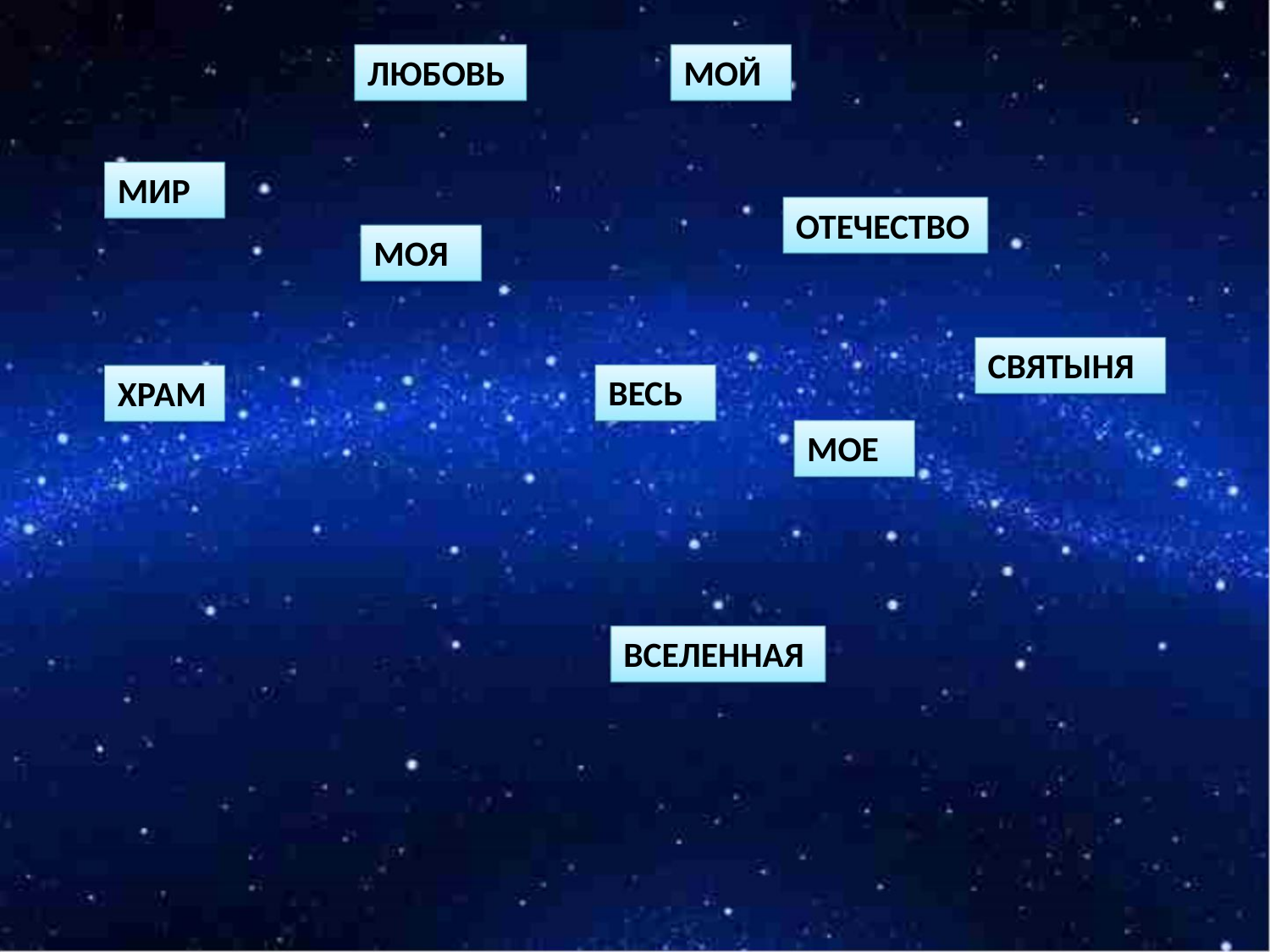

ЛЮБОВЬ
МОЯ
МОЙ
МИР
ОТЕЧЕСТВО
СВЯТЫНЯ
ВЕСЬ
ХРАМ
МОЕ
ВСЕЛЕННАЯ